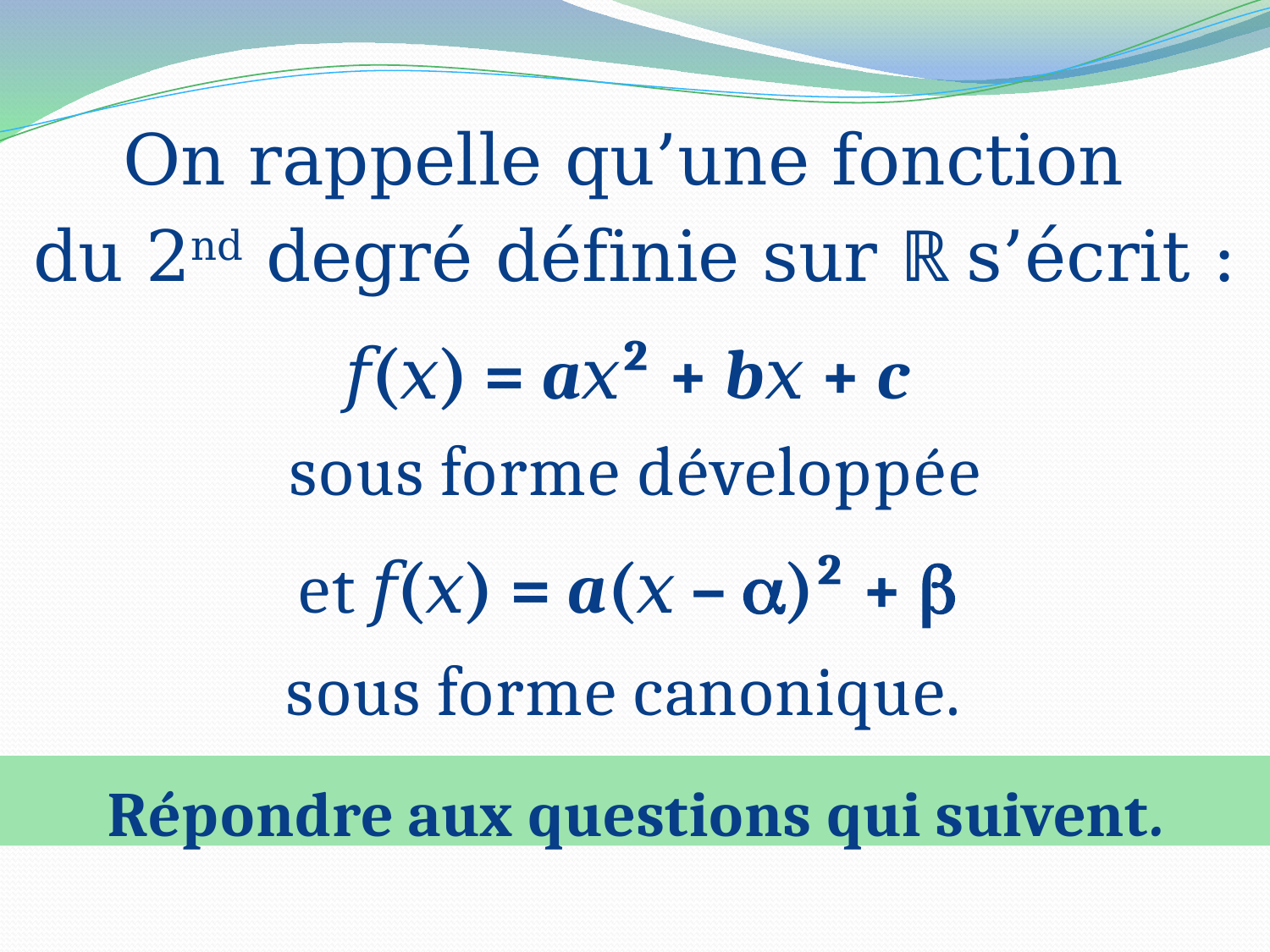

On rappelle qu’une fonction
du 2nd degré définie sur ℝ s’écrit :

𝑓(𝑥) = a𝑥² + b𝑥 + c
sous forme développée

et 𝑓(𝑥) = a(𝑥 – α)² + β
sous forme canonique.

Répondre aux questions qui suivent.